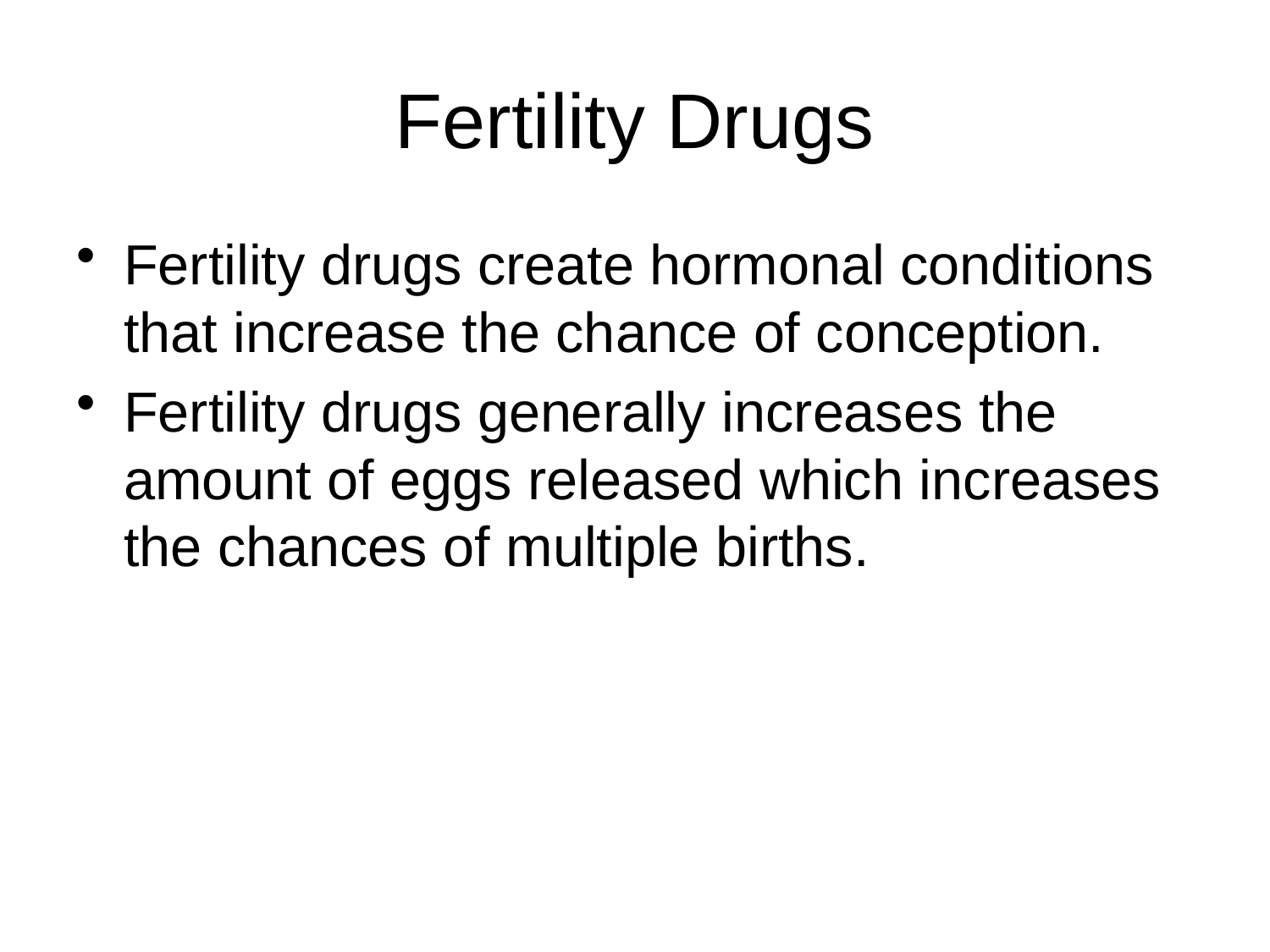

# Fertility Drugs
Fertility drugs create hormonal conditions that increase the chance of conception.
Fertility drugs generally increases the amount of eggs released which increases the chances of multiple births.